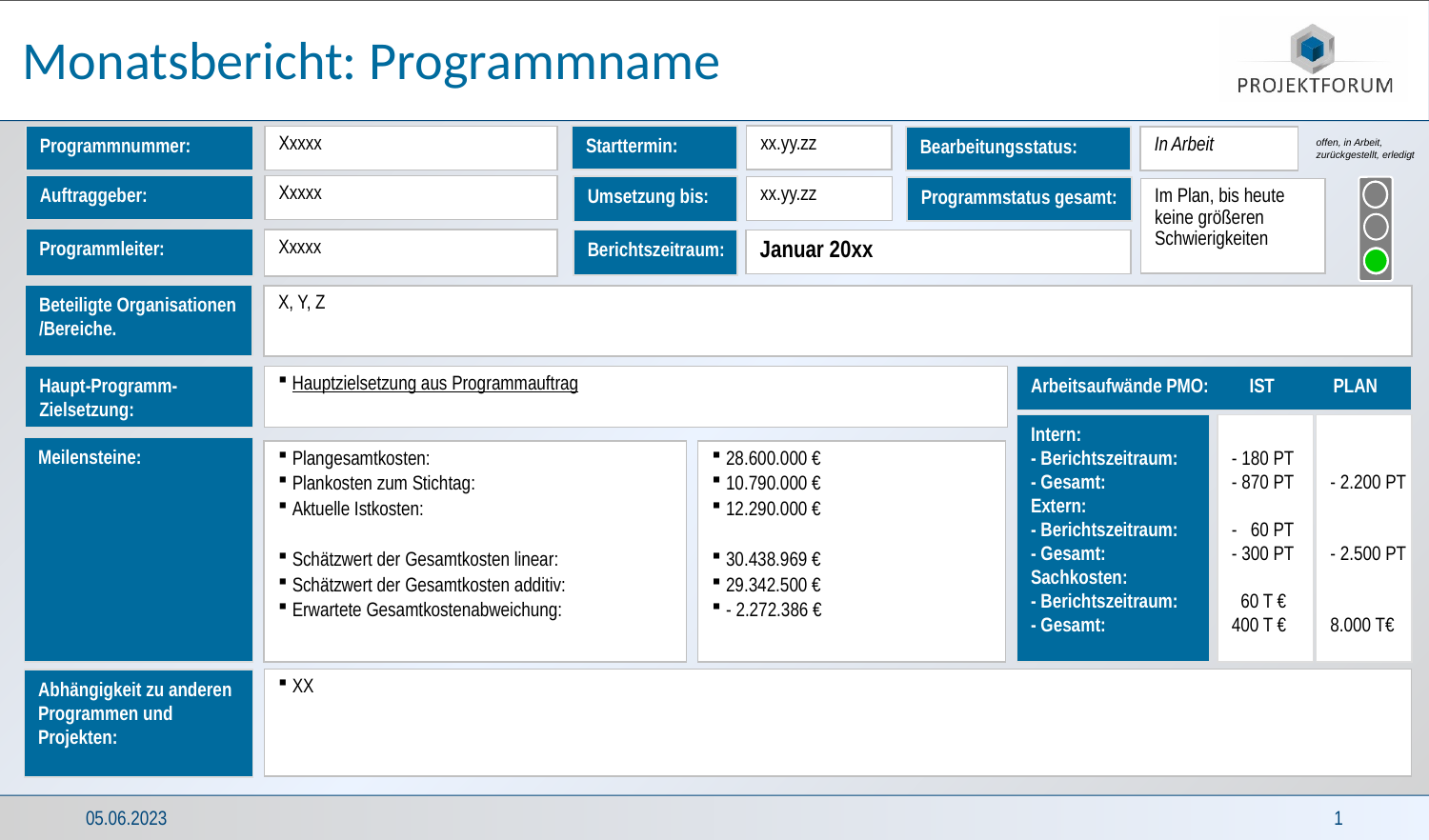

# Monatsbericht: Programmname
Starttermin:
Programmnummer:
xx.yy.zz
Xxxxx
Bearbeitungsstatus:
In Arbeit
offen, in Arbeit,
zurückgestellt, erledigt
Auftraggeber:
Xxxxx
Umsetzung bis:
xx.yy.zz

Programmstatus gesamt:
Im Plan, bis heute keine größeren Schwierigkeiten
Programmleiter:
Xxxxx
Berichtszeitraum:
Januar 20xx

Beteiligte Organisationen /Bereiche.
X, Y, Z
Hauptzielsetzung aus Programmauftrag
Haupt-Programm-Zielsetzung:
Arbeitsaufwände PMO:         IST             PLAN
Intern:
- Berichtszeitraum:
- Gesamt:
Extern:
- Berichtszeitraum:
- Gesamt:
Sachkosten:
- Berichtszeitraum:
- Gesamt:

- 180 PT
- 870 PT
-   60 PT
- 300 PT

  60 T €
400 T €

- 2.200 PT
- 2.500 PT

8.000 T€
Meilensteine:
Plangesamtkosten:
Plankosten zum Stichtag:
Aktuelle Istkosten:

Schätzwert der Gesamtkosten linear:
Schätzwert der Gesamtkosten additiv:
Erwartete Gesamtkostenabweichung:
28.600.000 €
10.790.000 €
12.290.000 €

30.438.969 €
29.342.500 €
- 2.272.386 €

XX
Abhängigkeit zu anderen
Programmen und
Projekten:
05.06.2023
1